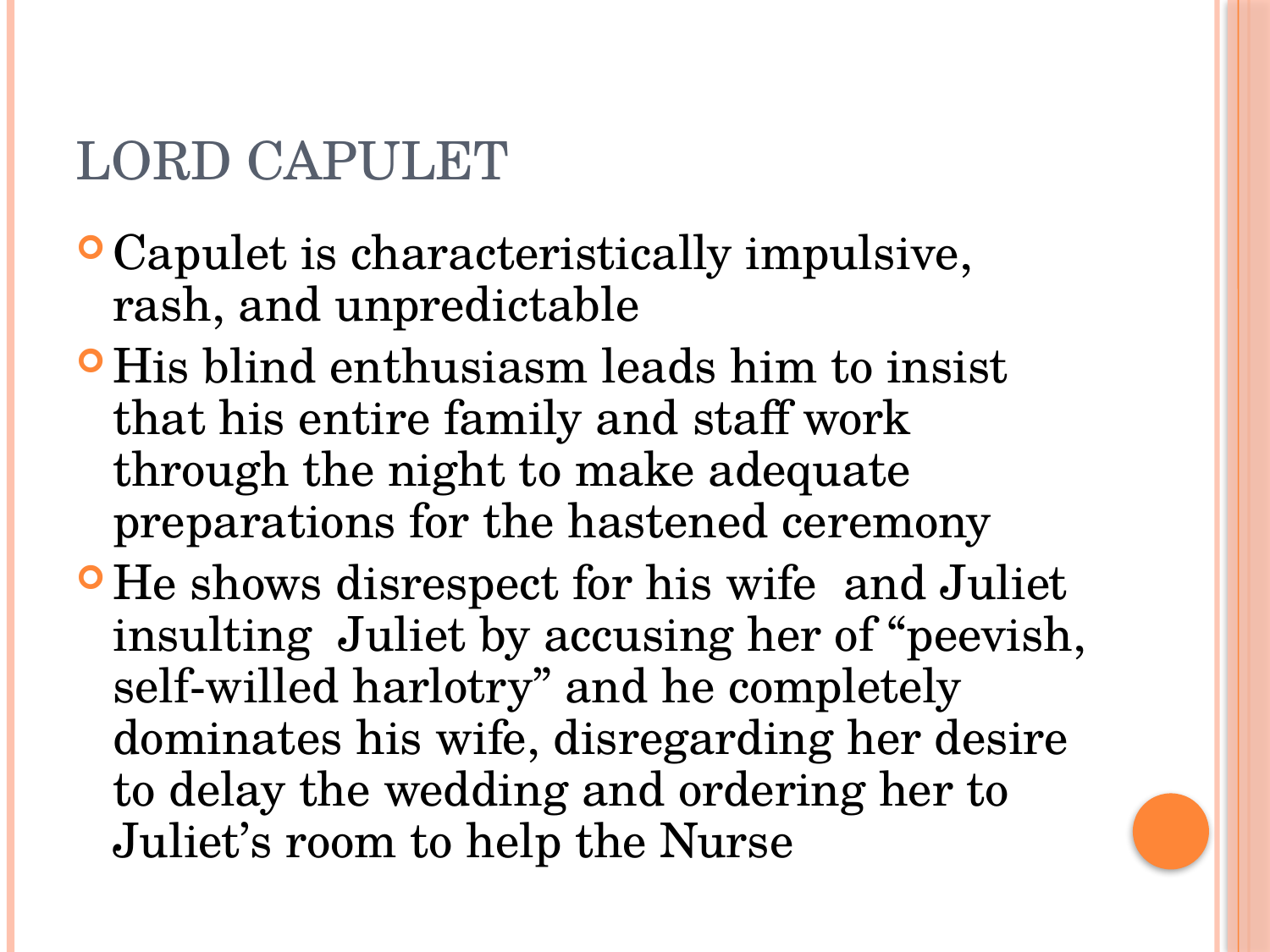

# Lord Capulet
Capulet is characteristically impulsive, rash, and unpredictable
His blind enthusiasm leads him to insist that his entire family and staff work through the night to make adequate preparations for the hastened ceremony
He shows disrespect for his wife  and Juliet insulting  Juliet by accusing her of “peevish, self-willed harlotry” and he completely dominates his wife, disregarding her desire to delay the wedding and ordering her to Juliet’s room to help the Nurse